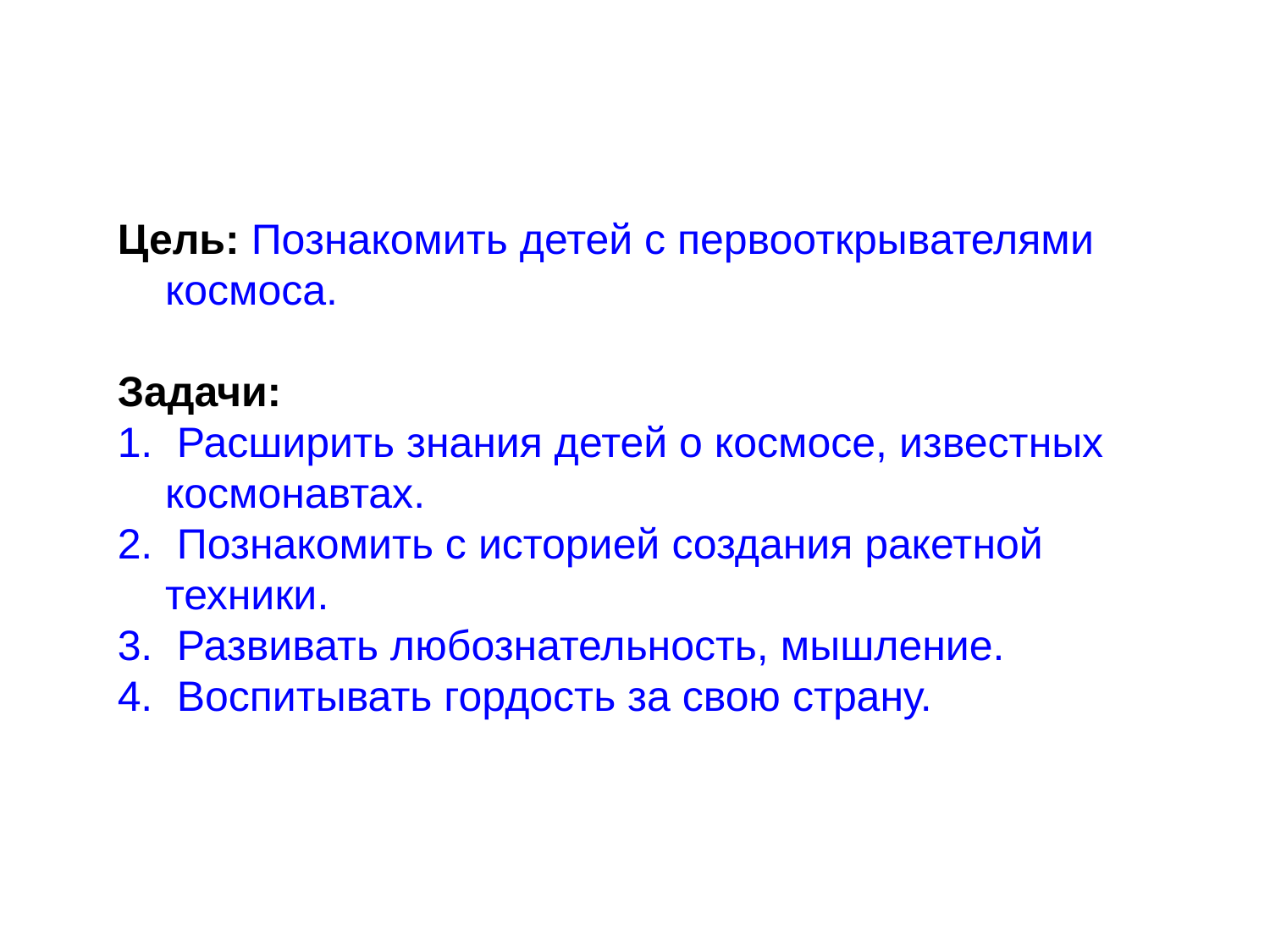

Цель: Познакомить детей с первооткрывателями космоса.

Задачи:
 Расширить знания детей о космосе, известных космонавтах.
 Познакомить с историей создания ракетной техники.
 Развивать любознательность, мышление.
 Воспитывать гордость за свою страну.